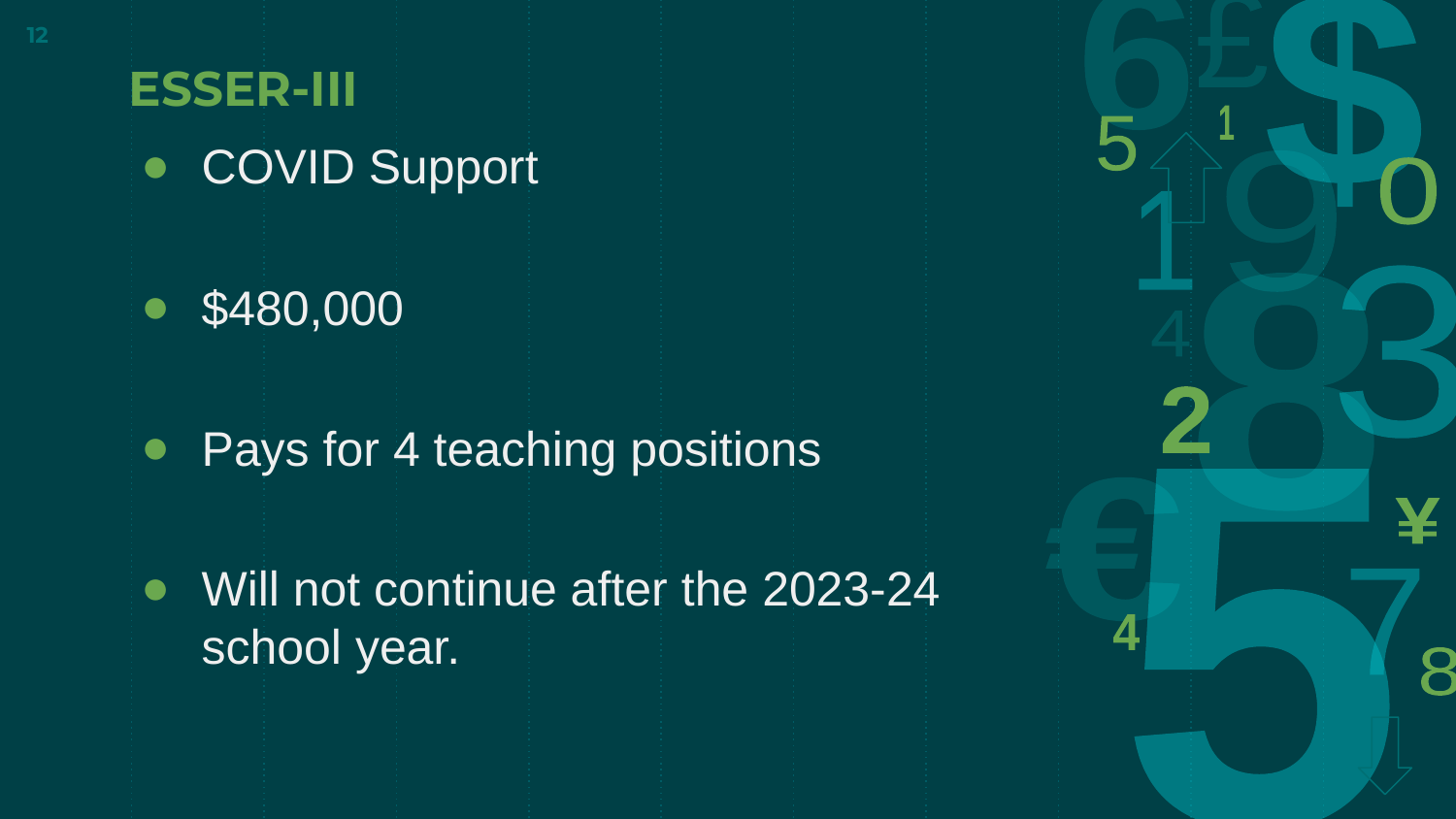

12
# ESSER-III
COVID Support

$480,000

Pays for 4 teaching positions

Will not continue after the 2023-24 school year.